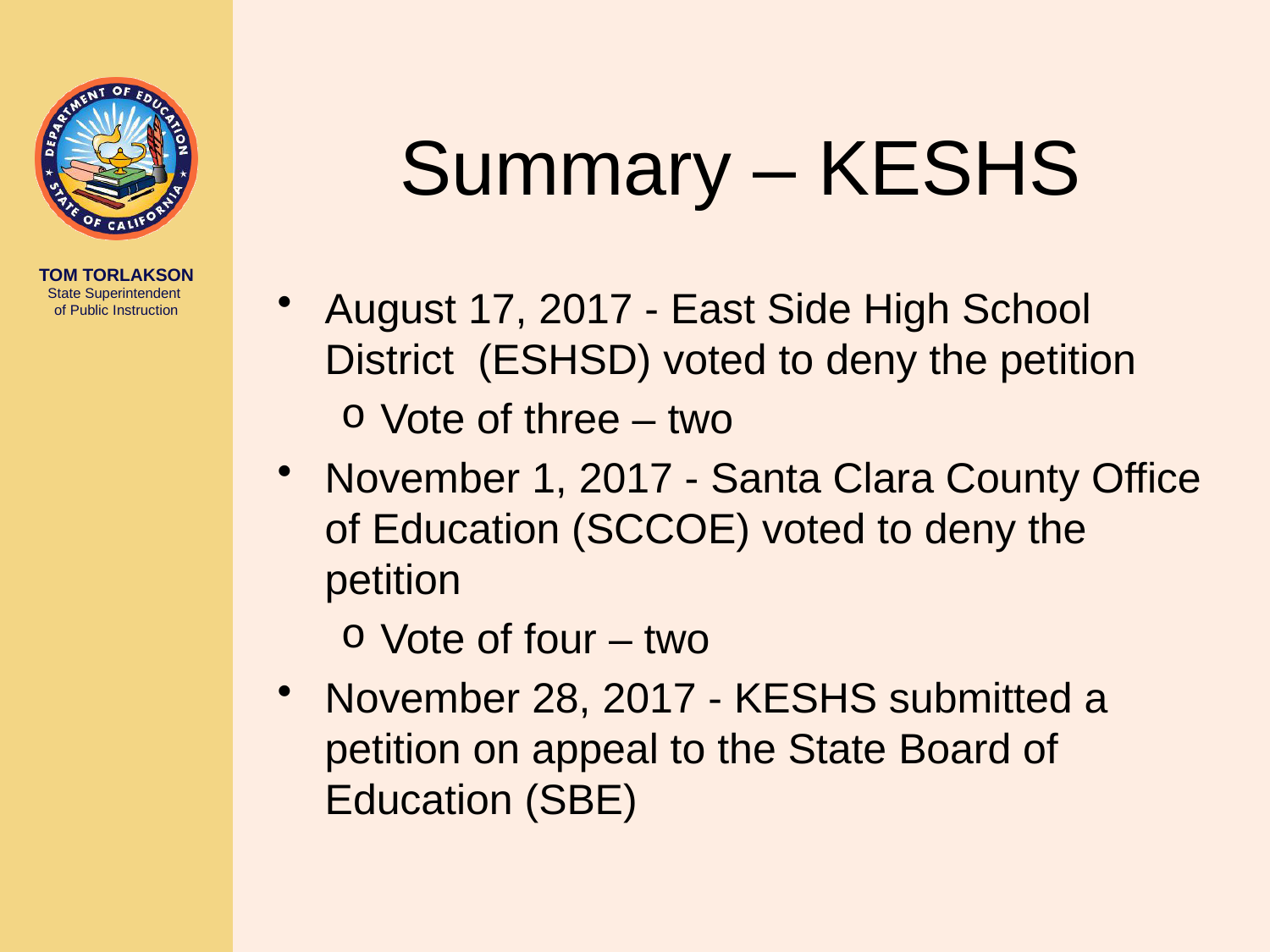

# Summary – KESHS
August 17, 2017 - East Side High School District  (ESHSD) voted to deny the petition
Vote of three – two
November 1, 2017 - Santa Clara County Office of Education (SCCOE) voted to deny the petition
Vote of four – two
November 28, 2017 - KESHS submitted a petition on appeal to the State Board of Education (SBE)